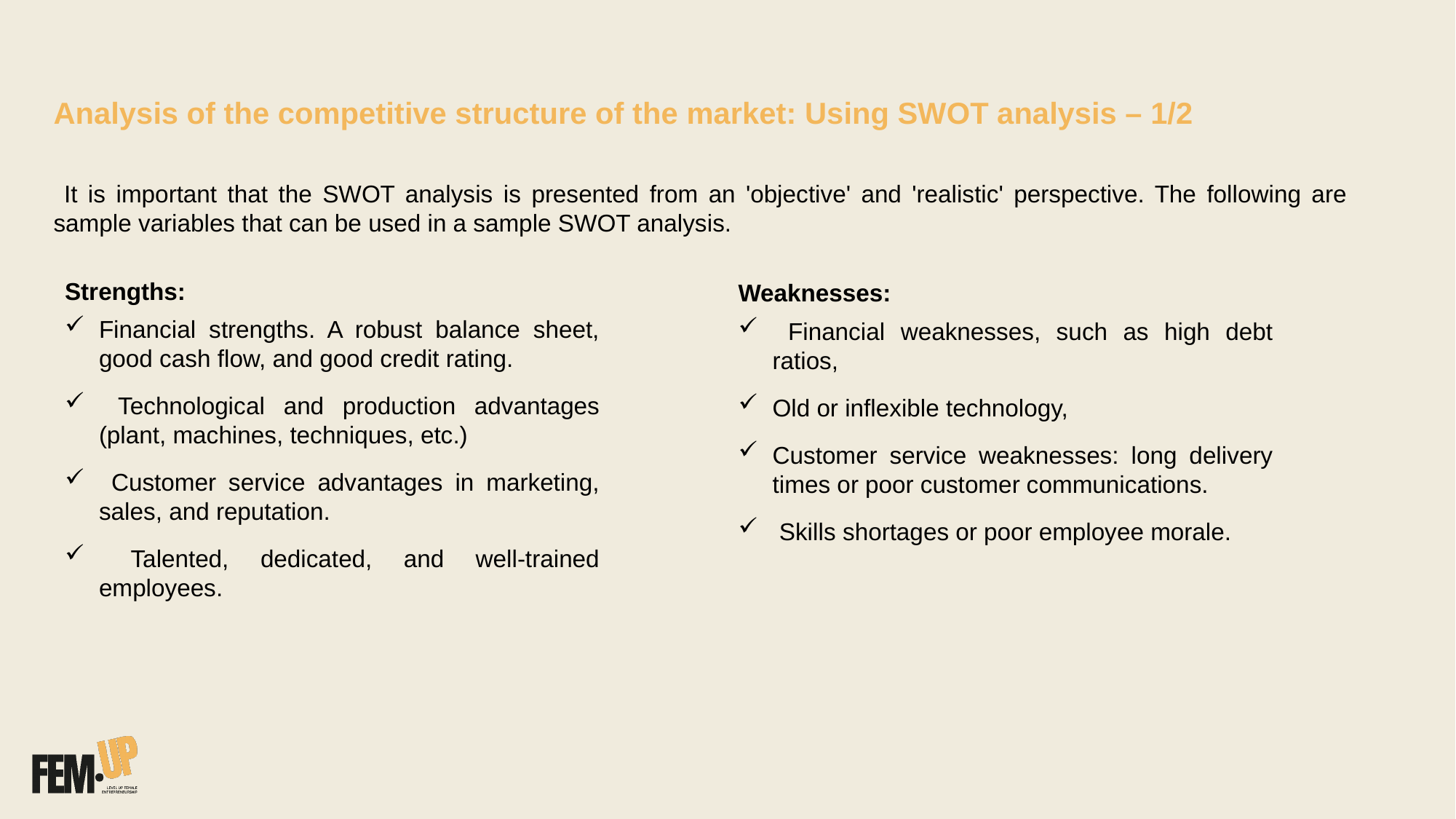

Analysis of the competitive structure of the market: Using SWOT analysis – 1/2
 It is important that the SWOT analysis is presented from an 'objective' and 'realistic' perspective. The following are sample variables that can be used in a sample SWOT analysis.
Strengths: ​
Financial strengths. A robust balance sheet, good cash flow, and good credit rating.
​ Technological and production advantages (plant, machines, techniques, etc.)​
 Customer service advantages in marketing, sales, and reputation.​
 Talented, dedicated, and well-trained employees.
Weaknesses:​
 Financial weaknesses, such as high debt ratios,​
Old or inflexible technology,​
Customer service weaknesses: long delivery times or poor customer communications.
​ Skills shortages or poor employee morale.